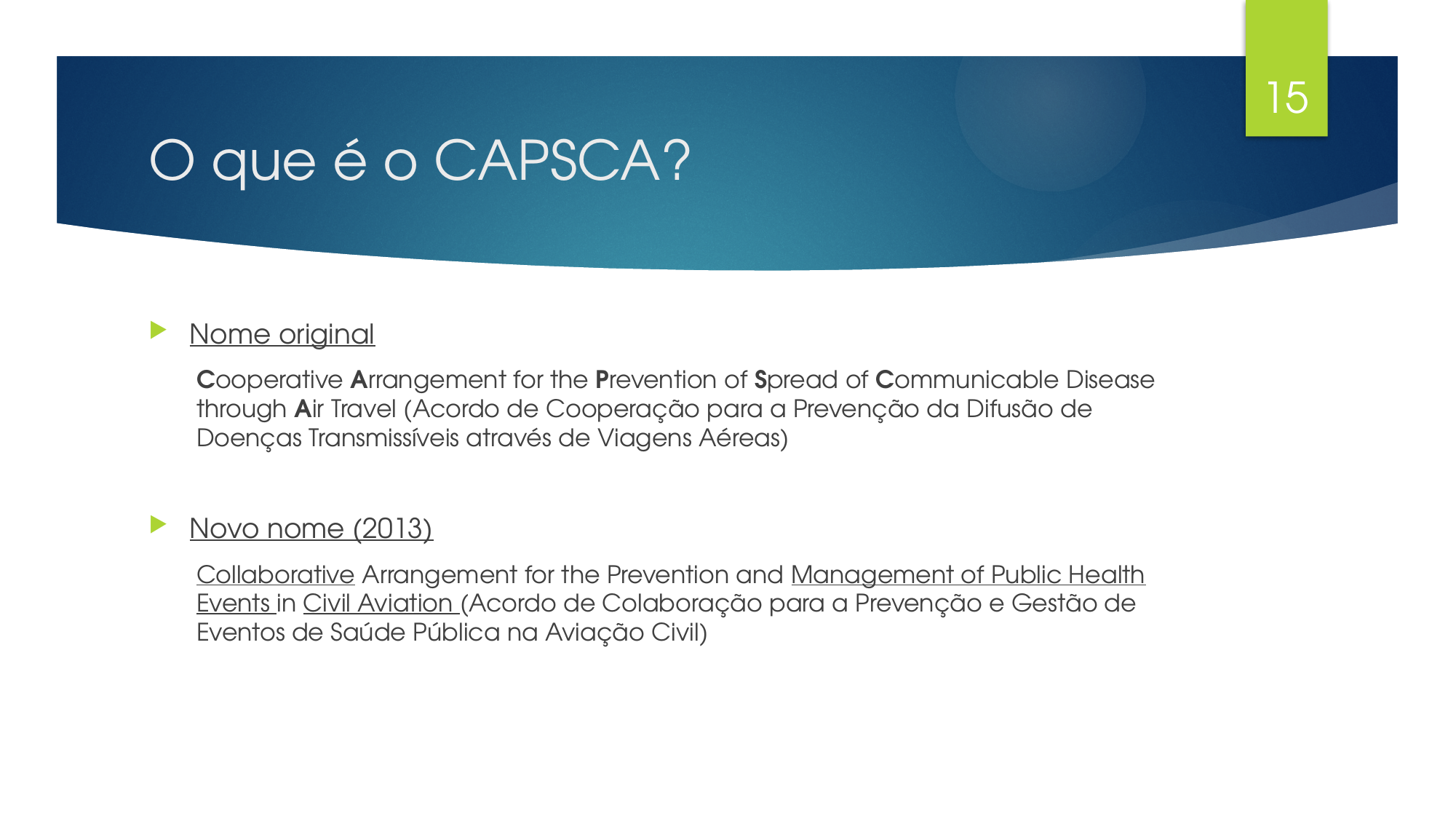

15
# O que é o CAPSCA?
Nome original
Cooperative Arrangement for the Prevention of Spread of Communicable Disease through Air Travel (Acordo de Cooperação para a Prevenção da Difusão de Doenças Transmissíveis através de Viagens Aéreas)

Novo nome (2013)
Collaborative Arrangement for the Prevention and Management of Public Health Events in Civil Aviation (Acordo de Colaboração para a Prevenção e Gestão de Eventos de Saúde Pública na Aviação Civil)